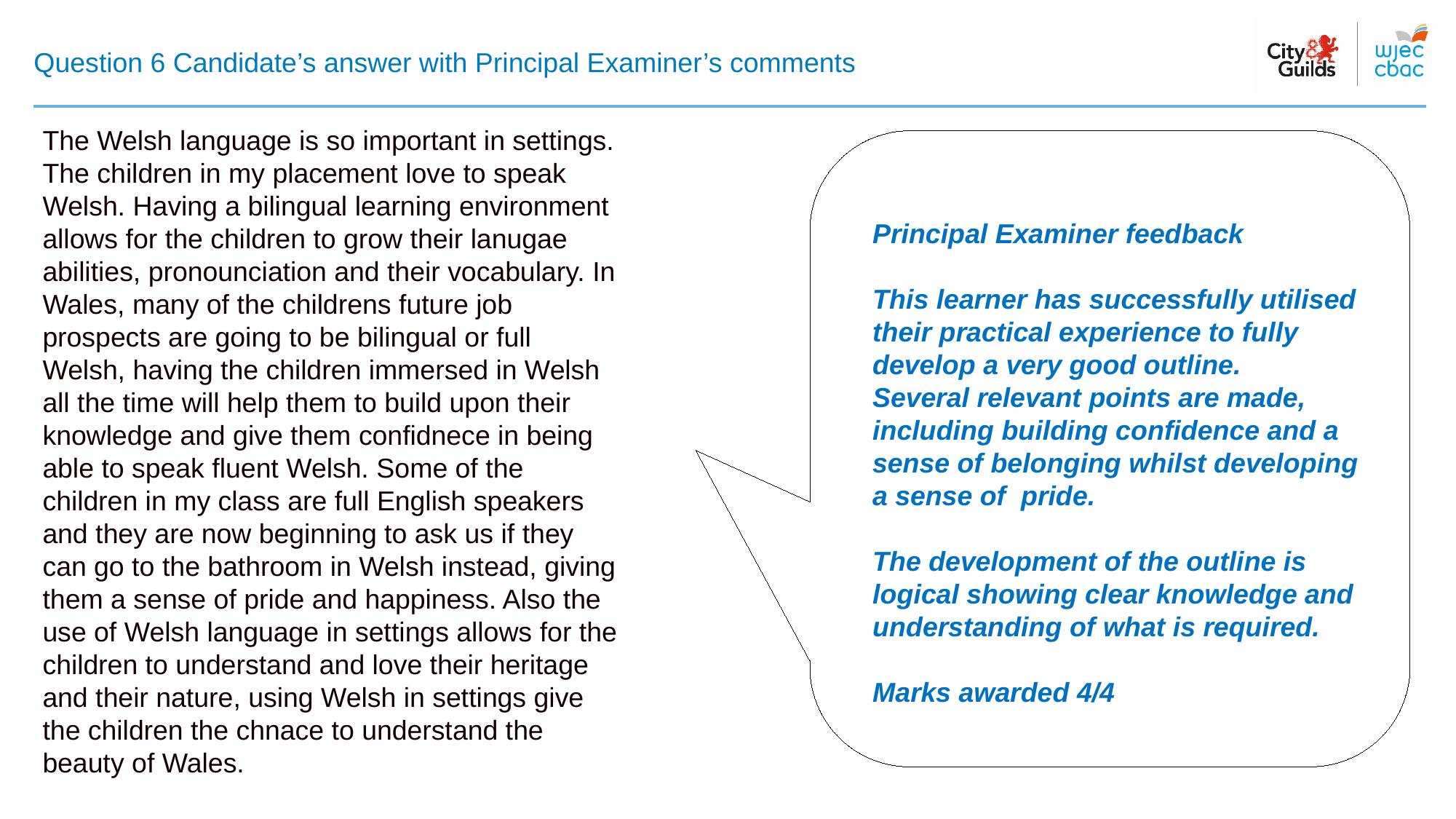

# Question 6 Candidate’s answer with Principal Examiner’s comments
The Welsh language is so important in settings. The children in my placement love to speak Welsh. Having a bilingual learning environment allows for the children to grow their lanugae abilities, pronounciation and their vocabulary. In Wales, many of the childrens future job prospects are going to be bilingual or full Welsh, having the children immersed in Welsh all the time will help them to build upon their knowledge and give them confidnece in being able to speak fluent Welsh. Some of the children in my class are full English speakers and they are now beginning to ask us if they can go to the bathroom in Welsh instead, giving them a sense of pride and happiness. Also the use of Welsh language in settings allows for the children to understand and love their heritage and their nature, using Welsh in settings give the children the chnace to understand the beauty of Wales.

Principal Examiner feedback
This learner has successfully utilised their practical experience to fully develop a very good outline.
Several relevant points are made, including building confidence and a sense of belonging whilst developing a sense of  pride.

The development of the outline is logical showing clear knowledge and understanding of what is required.

Marks awarded 4/4